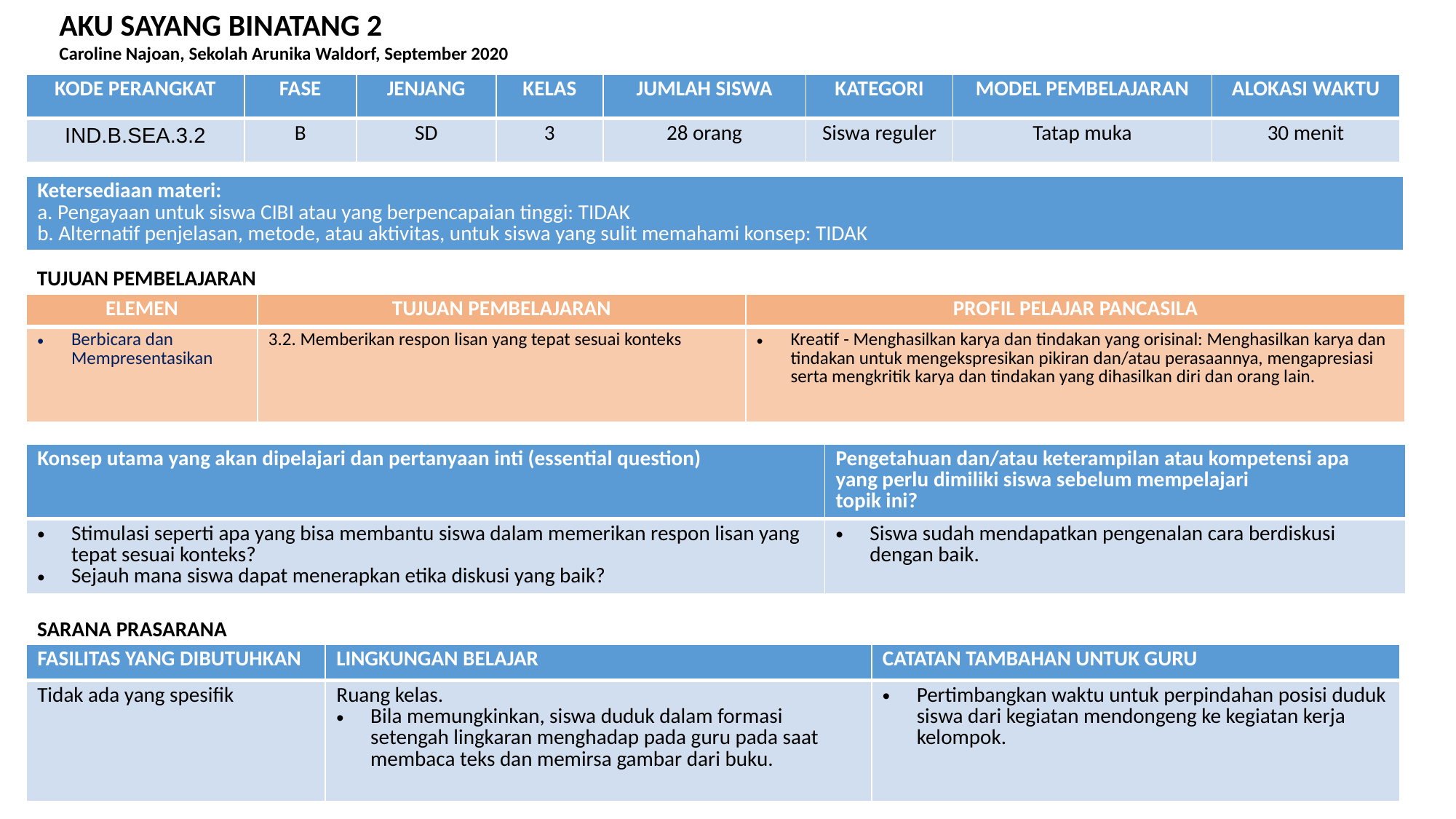

AKU SAYANG BINATANG 2
Caroline Najoan, Sekolah Arunika Waldorf, September 2020

| KODE PERANGKAT | FASE | JENJANG | KELAS | JUMLAH SISWA | KATEGORI | MODEL PEMBELAJARAN | ALOKASI WAKTU |
| --- | --- | --- | --- | --- | --- | --- | --- |
| IND.B.SEA.3.2 | B | SD | 3 | 28 orang | Siswa reguler | Tatap muka | 30 menit |
| Ketersediaan materi: a. Pengayaan untuk siswa CIBI atau yang berpencapaian tinggi: TIDAK b. Alternatif penjelasan, metode, atau aktivitas, untuk siswa yang sulit memahami konsep: TIDAK |
| --- |
TUJUAN PEMBELAJARAN
| ELEMEN | TUJUAN PEMBELAJARAN | PROFIL PELAJAR PANCASILA |
| --- | --- | --- |
| Berbicara dan Mempresentasikan | 3.2. Memberikan respon lisan yang tepat sesuai konteks | Kreatif - Menghasilkan karya dan tindakan yang orisinal: Menghasilkan karya dan tindakan untuk mengekspresikan pikiran dan/atau perasaannya, mengapresiasi serta mengkritik karya dan tindakan yang dihasilkan diri dan orang lain. |
| Konsep utama yang akan dipelajari dan pertanyaan inti (essential question) | Pengetahuan dan/atau keterampilan atau kompetensi apa yang perlu dimiliki siswa sebelum mempelajari topik ini? |
| --- | --- |
| Stimulasi seperti apa yang bisa membantu siswa dalam memerikan respon lisan yang tepat sesuai konteks? Sejauh mana siswa dapat menerapkan etika diskusi yang baik? | Siswa sudah mendapatkan pengenalan cara berdiskusi dengan baik. |
SARANA PRASARANA
| FASILITAS YANG DIBUTUHKAN | LINGKUNGAN BELAJAR | CATATAN TAMBAHAN UNTUK GURU |
| --- | --- | --- |
| Tidak ada yang spesifik | Ruang kelas. Bila memungkinkan, siswa duduk dalam formasi setengah lingkaran menghadap pada guru pada saat membaca teks dan memirsa gambar dari buku. | Pertimbangkan waktu untuk perpindahan posisi duduk siswa dari kegiatan mendongeng ke kegiatan kerja kelompok. |